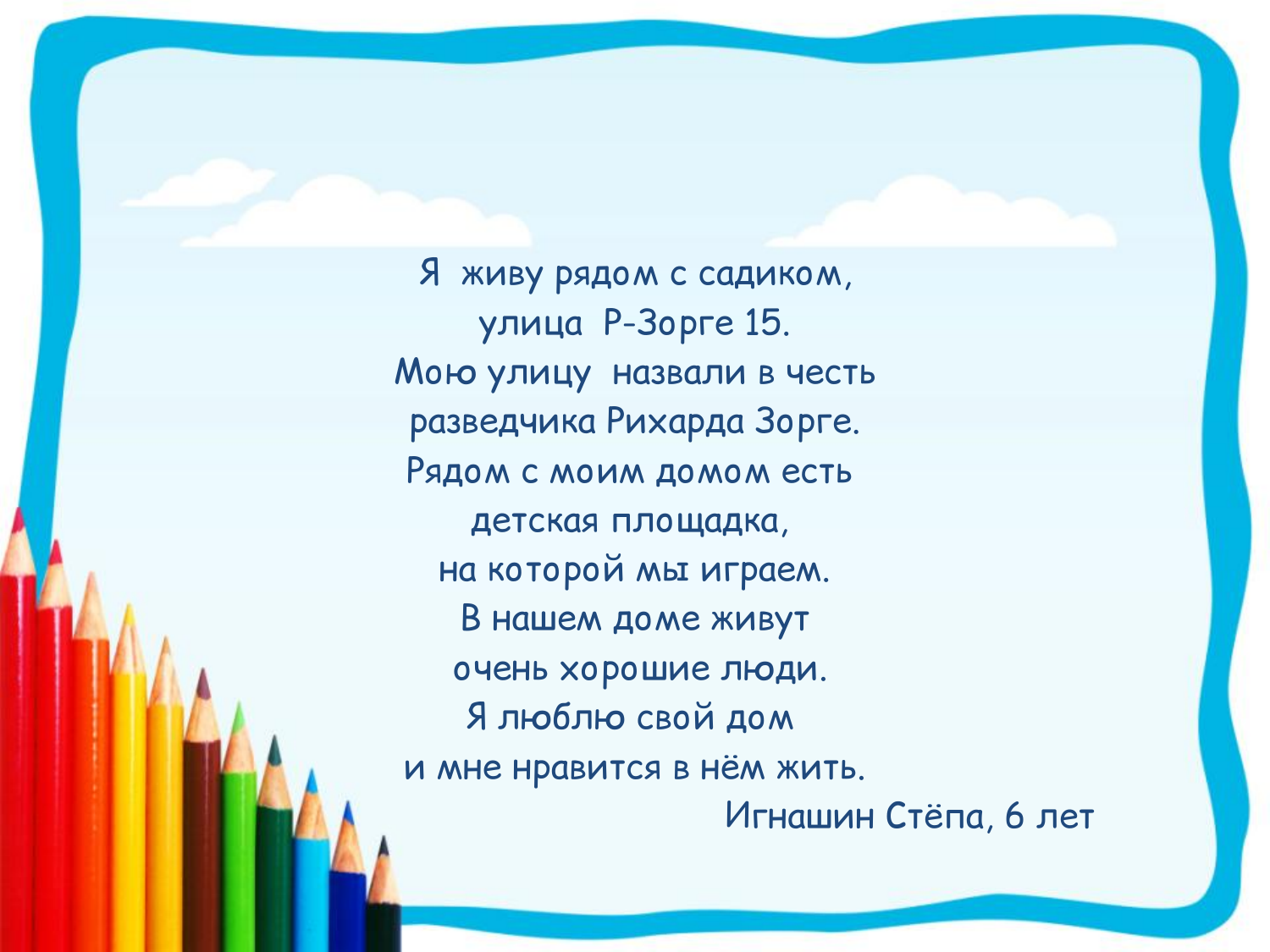

#
Я  живу рядом с садиком,
улица  Р-Зорге 15.
Мою улицу  назвали в честь
разведчика Рихарда Зорге.
Рядом с моим домом есть
детская площадка,
на которой мы играем.
В нашем доме живут
 очень хорошие люди.
Я люблю свой дом
и мне нравится в нём жить.
                                                    Игнашин Стёпа, 6 лет